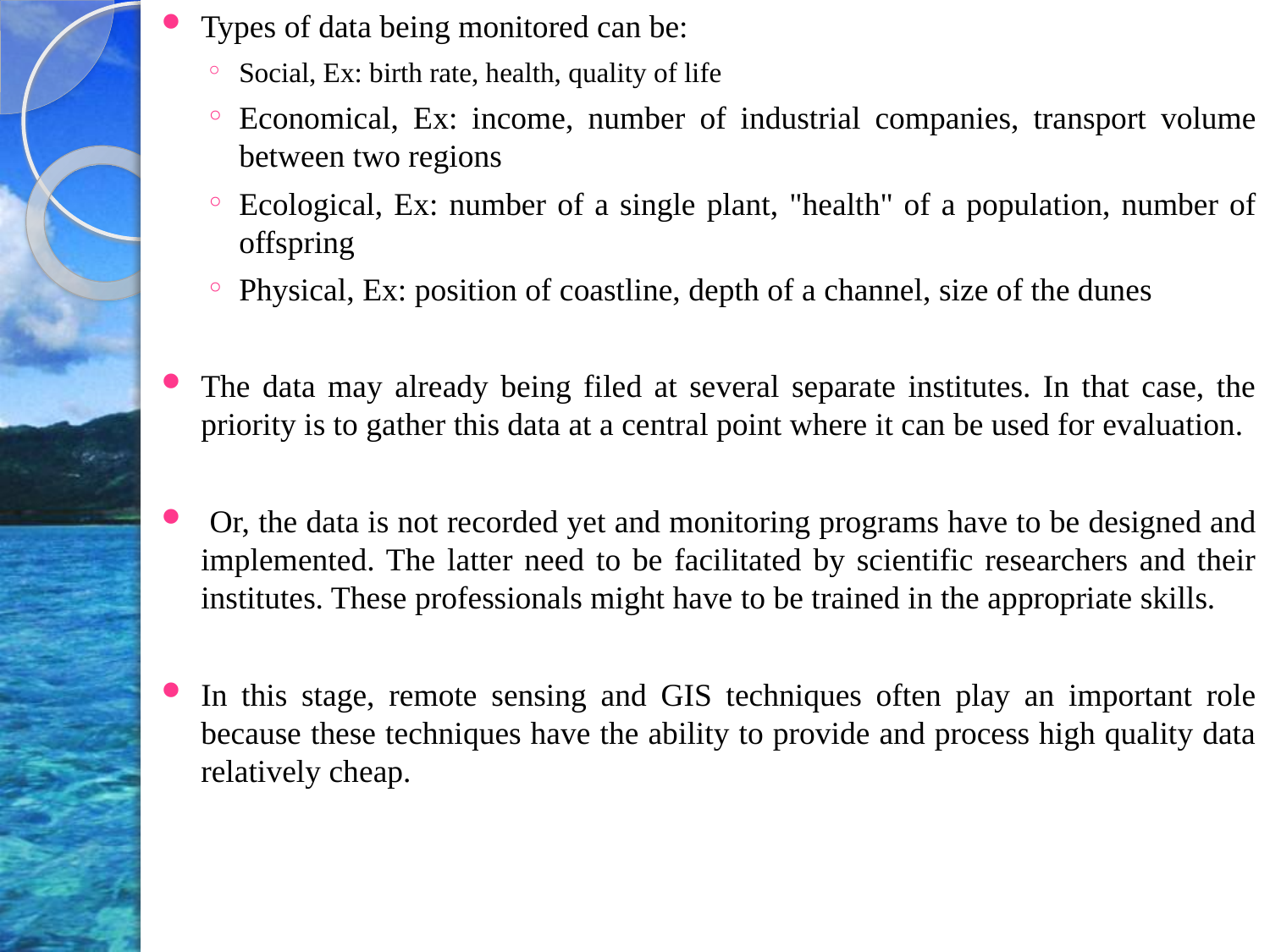

Types of data being monitored can be:
Social, Ex: birth rate, health, quality of life
Economical, Ex: income, number of industrial companies, transport volume between two regions
Ecological, Ex: number of a single plant, "health" of a population, number of offspring
Physical, Ex: position of coastline, depth of a channel, size of the dunes

The data may already being filed at several separate institutes. In that case, the priority is to gather this data at a central point where it can be used for evaluation.

 Or, the data is not recorded yet and monitoring programs have to be designed and implemented. The latter need to be facilitated by scientific researchers and their institutes. These professionals might have to be trained in the appropriate skills.

In this stage, remote sensing and GIS techniques often play an important role because these techniques have the ability to provide and process high quality data relatively cheap.